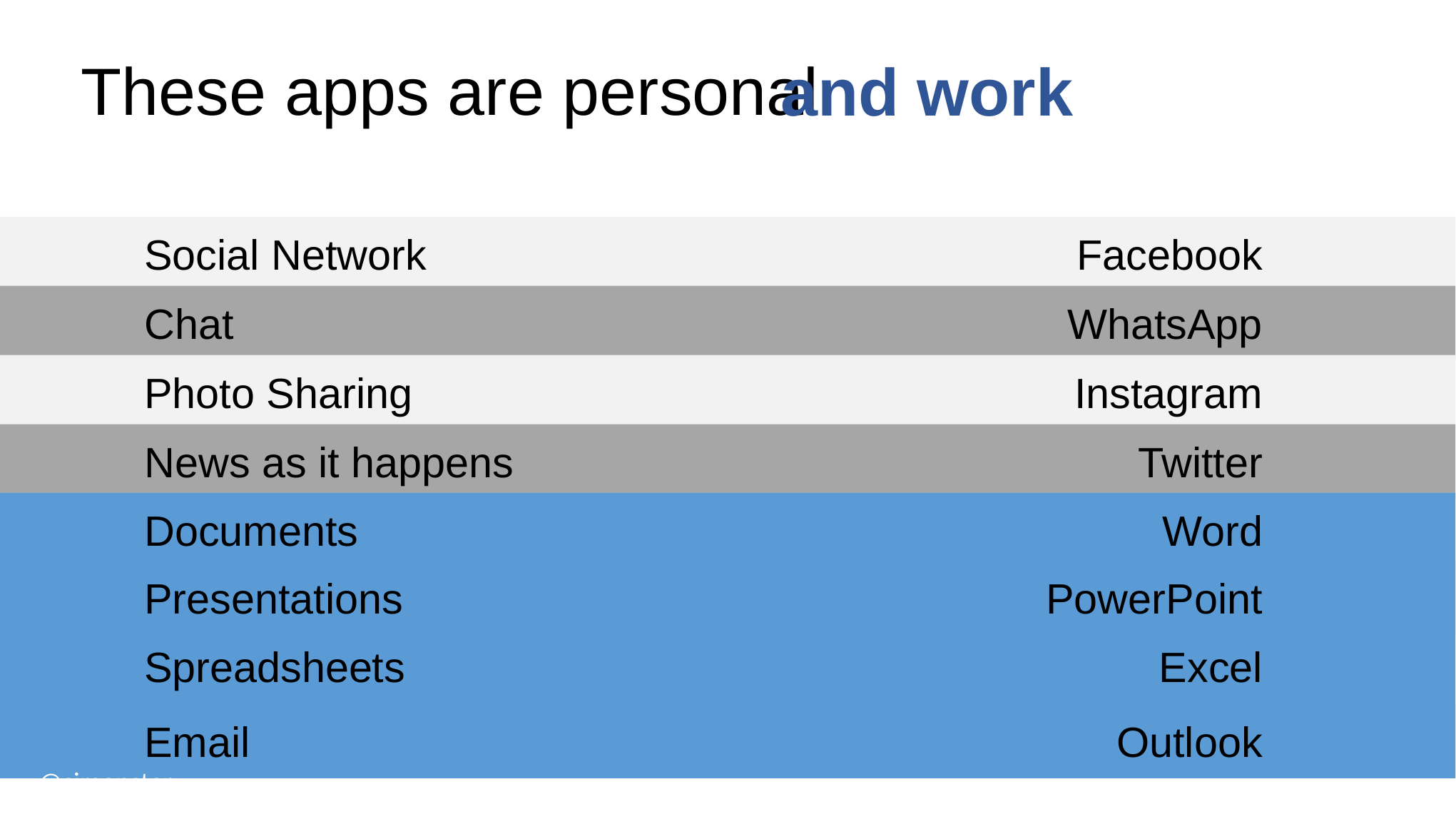

# These apps are personal
and work

Social Network
Facebook

Chat
WhatsApp

Photo Sharing
Instagram

News as it happens
Twitter

Documents
Word

Presentations
PowerPoint

Spreadsheets
Excel

Email
Outlook
@simonster